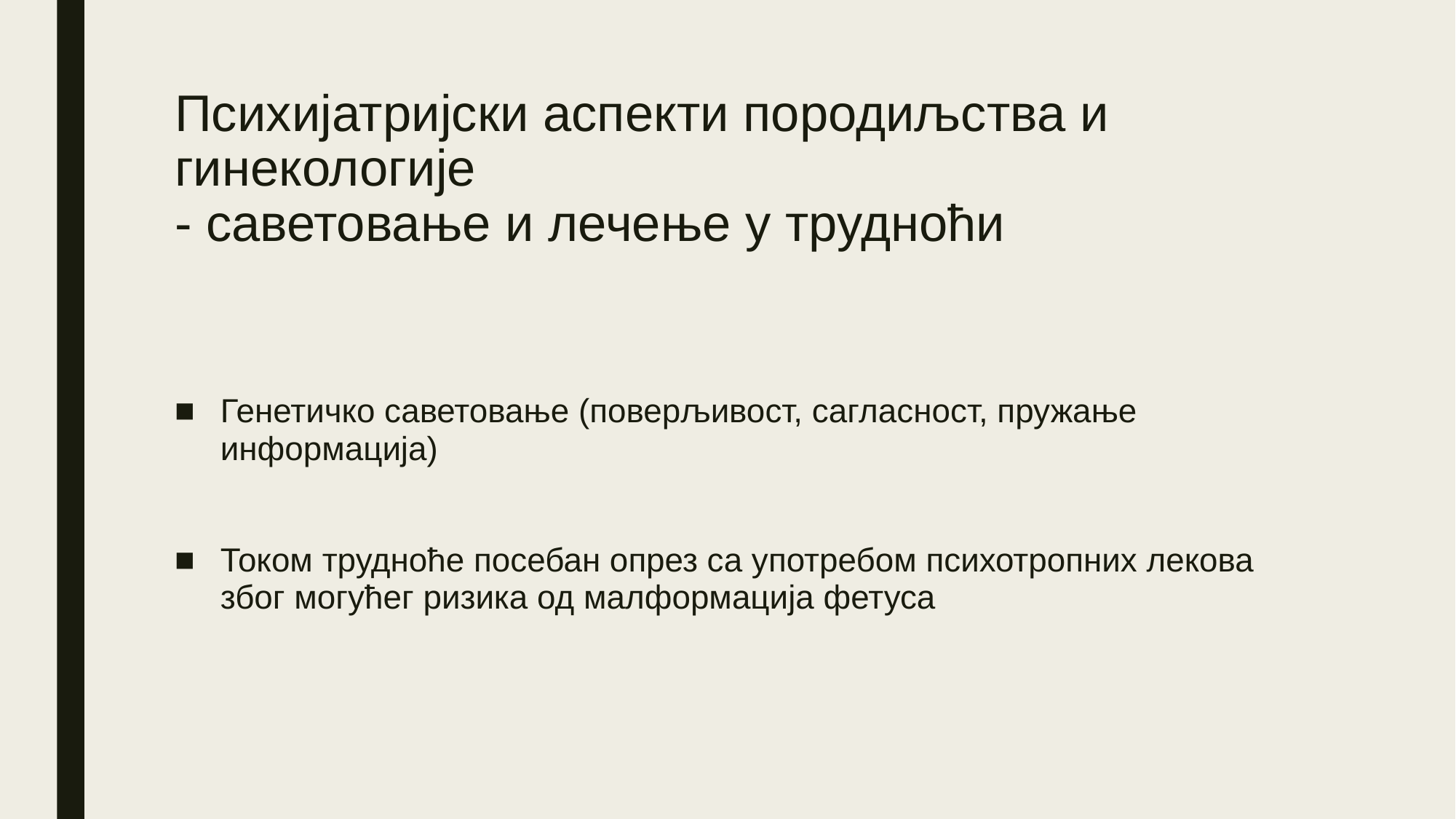

# Психијатријски аспекти породиљства и гинекологије - саветовање и лечење у трудноћи

Генетичко саветовање (поверљивост, сагласност, пружање информација)

Током трудноће посебан опрез са употребом психотропних лекова због могућег ризика од малформација фетуса